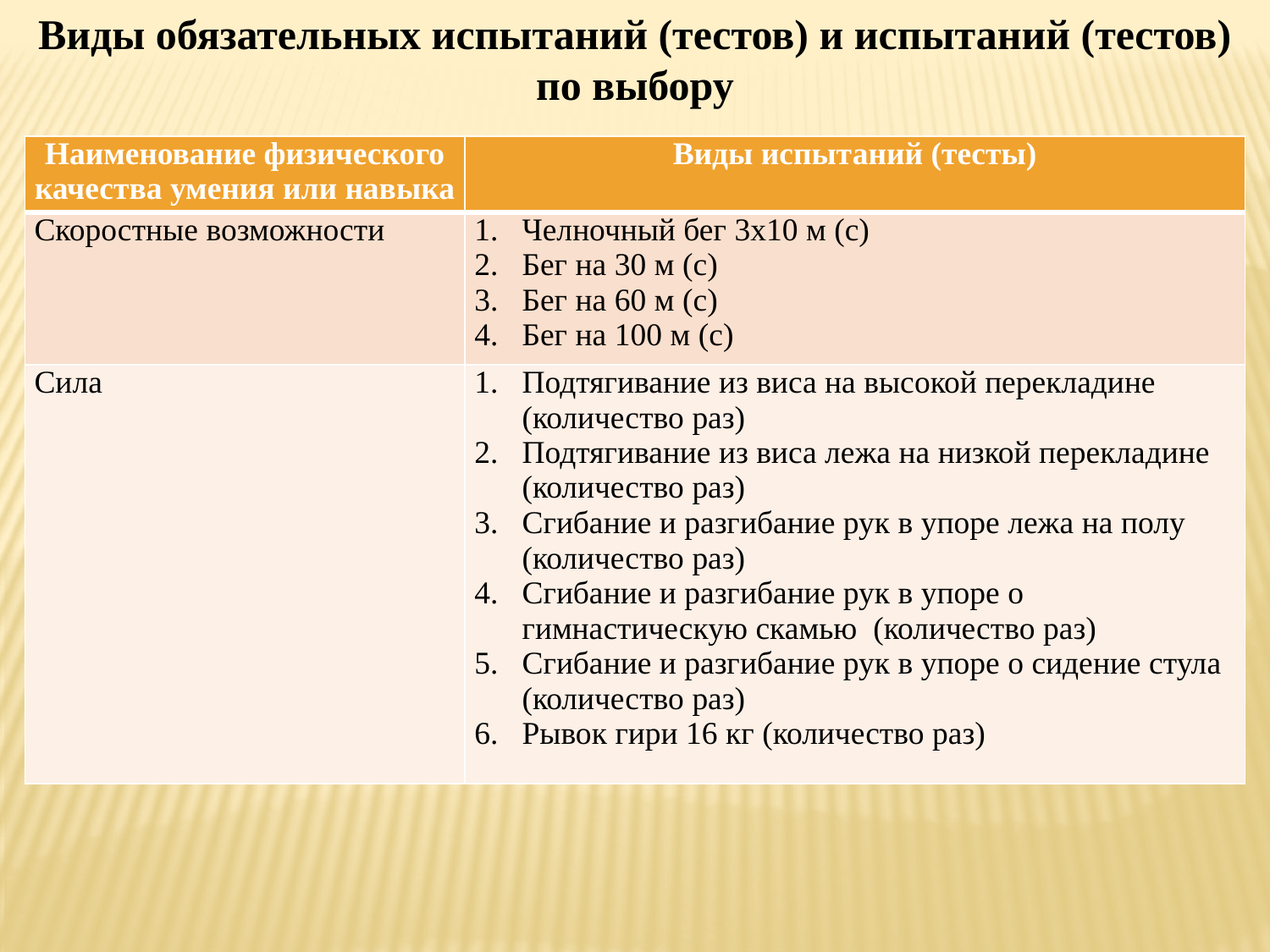

Виды обязательных испытаний (тестов) и испытаний (тестов) по выбору
| Наименование физического качества умения или навыка | Виды испытаний (тесты) |
| --- | --- |
| Скоростные возможности | Челночный бег 3х10 м (с) Бег на 30 м (с) Бег на 60 м (с) Бег на 100 м (с) |
| Сила | Подтягивание из виса на высокой перекладине (количество раз) Подтягивание из виса лежа на низкой перекладине (количество раз) Сгибание и разгибание рук в упоре лежа на полу (количество раз) Сгибание и разгибание рук в упоре о гимнастическую скамью (количество раз) Сгибание и разгибание рук в упоре о сидение стула (количество раз) Рывок гири 16 кг (количество раз) |